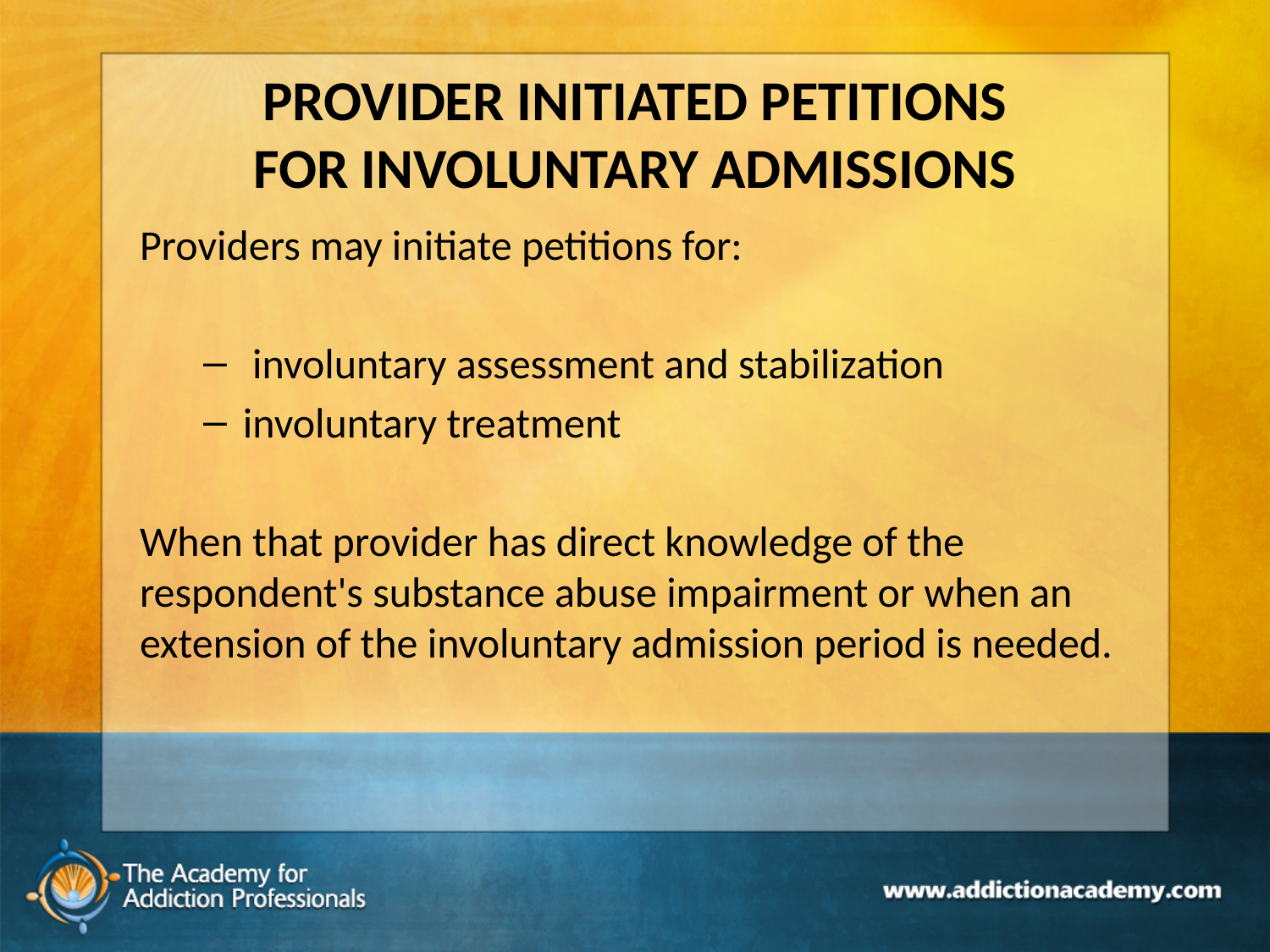

# PROVIDER INITIATED PETITIONS FOR INVOLUNTARY ADMISSIONS
Providers may initiate petitions for:

 involuntary assessment and stabilization
involuntary treatment

When that provider has direct knowledge of the respondent's substance abuse impairment or when an extension of the involuntary admission period is needed.

143